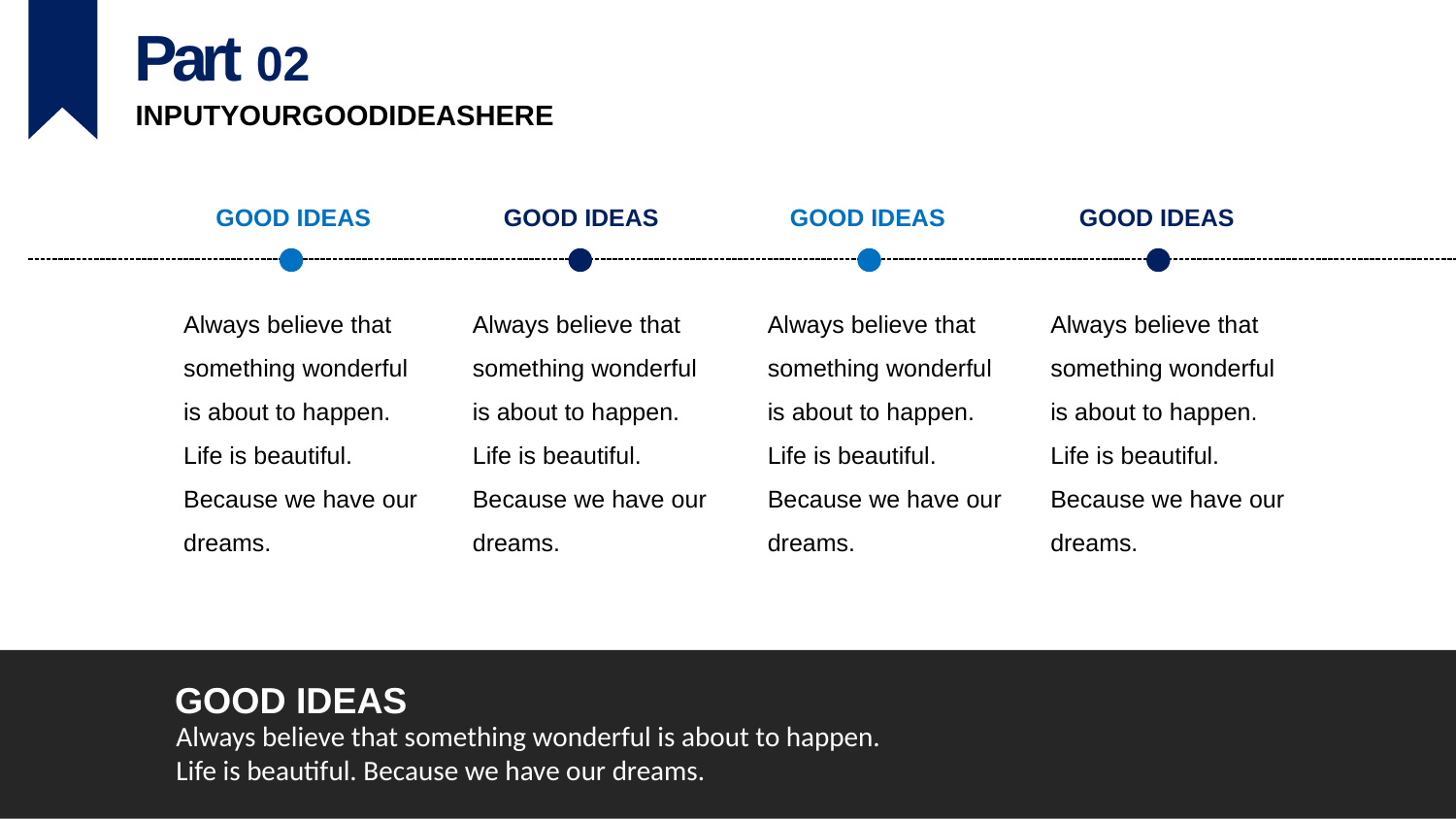

Part 02
INPUTYOURGOODIDEASHERE
GOOD IDEAS
GOOD IDEAS
GOOD IDEAS
GOOD IDEAS

Always believe that something wonderful is about to happen.
Life is beautiful. Because we have our dreams.

Always believe that something wonderful is about to happen.
Life is beautiful. Because we have our dreams.

Always believe that something wonderful is about to happen.
Life is beautiful. Because we have our dreams.

Always believe that something wonderful is about to happen.
Life is beautiful. Because we have our dreams.

GOOD IDEAS
Always believe that something wonderful is about to happen.
Life is beautiful. Because we have our dreams.